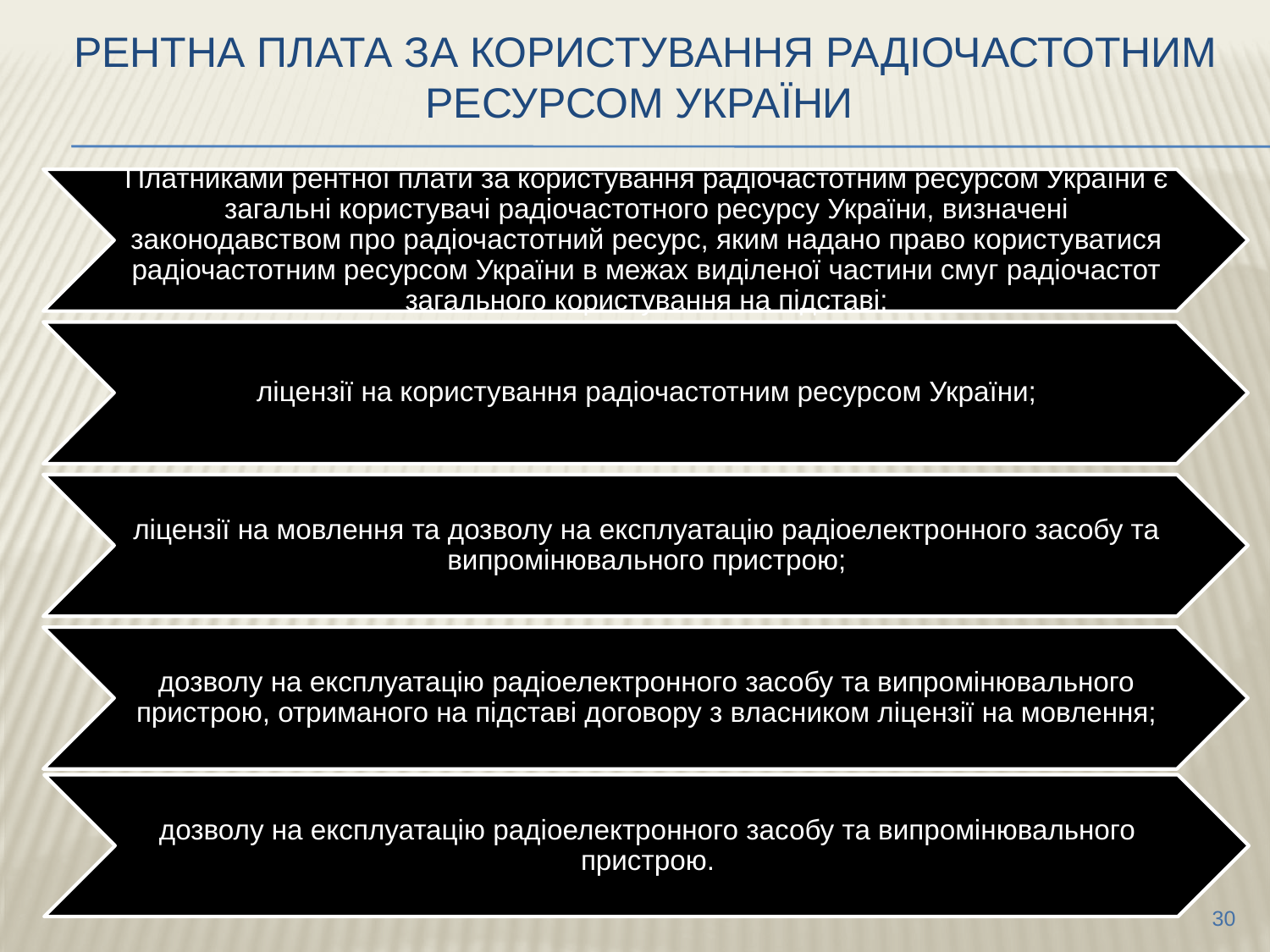

# Рентна плата за користування радіочастотним ресурсом України
Платниками рентної плати за користування радіочастотним ресурсом України є загальні користувачі радіочастотного ресурсу України, визначені законодавством про радіочастотний ресурс, яким надано право користуватися радіочастотним ресурсом України в межах виділеної частини смуг радіочастот загального користування на підставі:
ліцензії на користування радіочастотним ресурсом України;
ліцензії на мовлення та дозволу на експлуатацію радіоелектронного засобу та випромінювального пристрою;
дозволу на експлуатацію радіоелектронного засобу та випромінювального пристрою, отриманого на підставі договору з власником ліцензії на мовлення;
дозволу на експлуатацію радіоелектронного засобу та випромінювального пристрою.
30